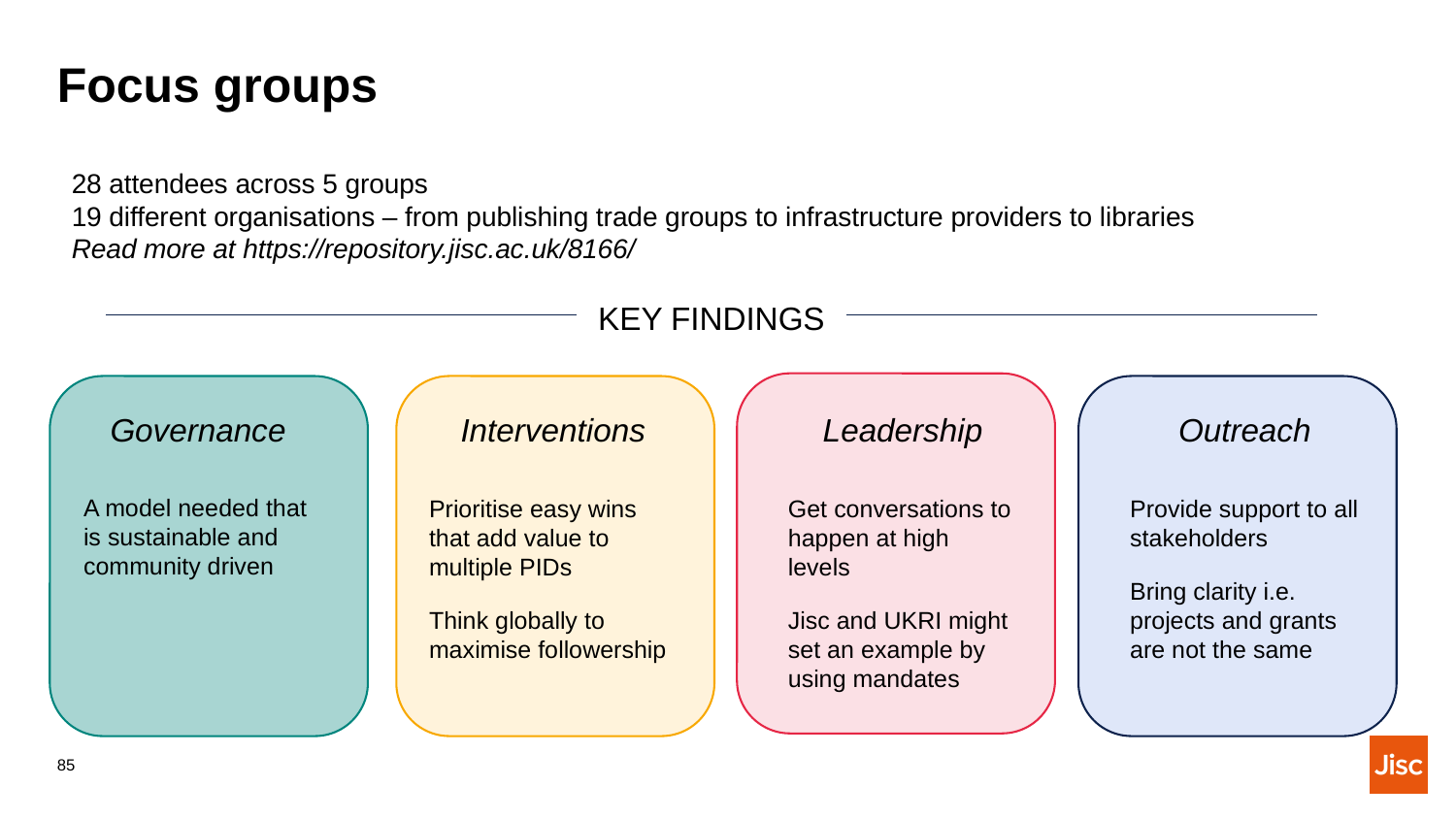

# Focus groups
28 attendees across 5 groups
19 different organisations – from publishing trade groups to infrastructure providers to libraries
Read more at https://repository.jisc.ac.uk/8166/
KEY FINDINGS

Governance
Interventions
Leadership
Outreach
A model needed that is sustainable and community driven
Prioritise easy wins that add value to multiple PIDs
Think globally to maximise followership
Get conversations to happen at high levels
Jisc and UKRI might set an example by using mandates
Provide support to all stakeholders
Bring clarity i.e. projects and grants are not the same
85